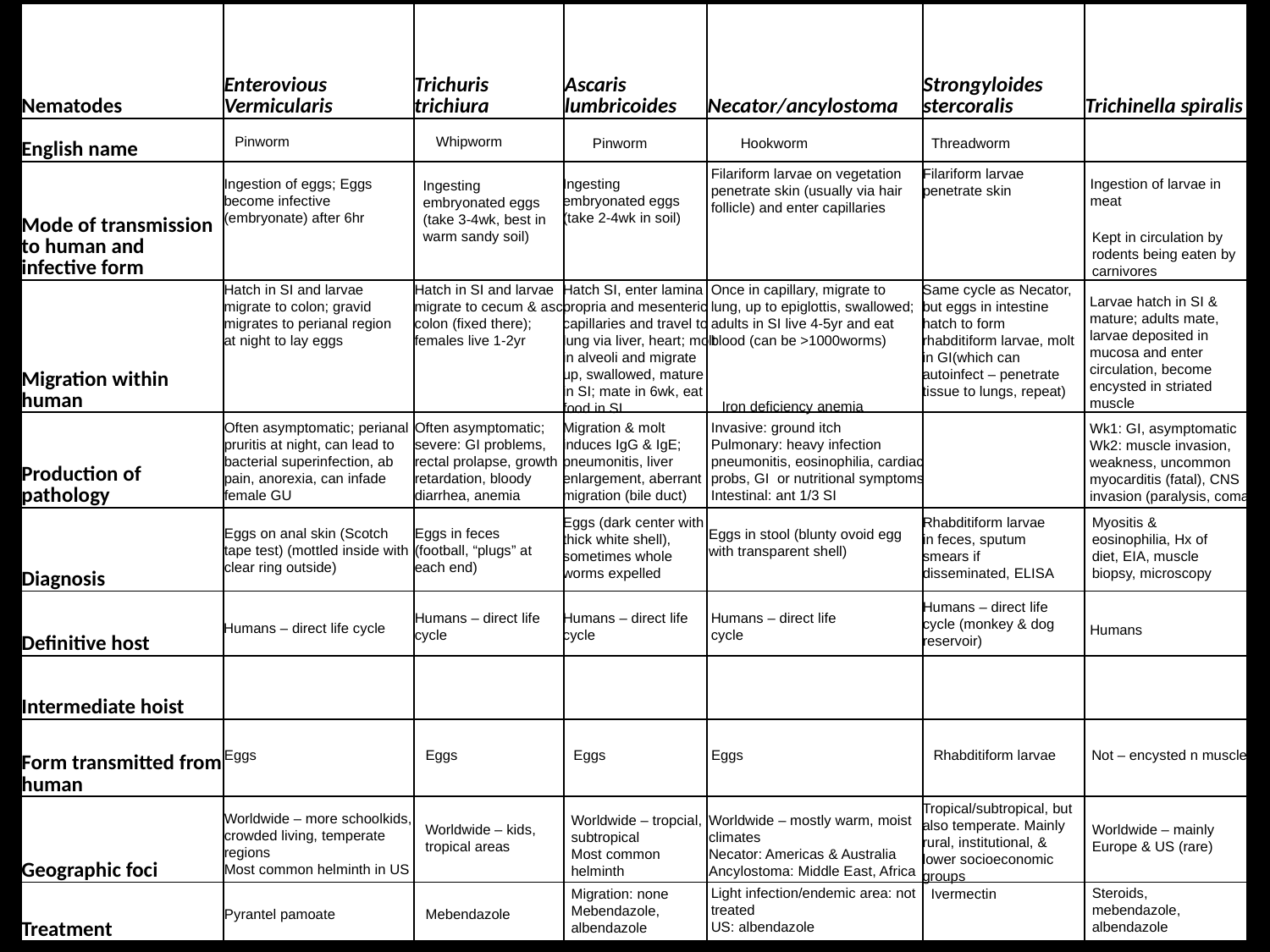

| Nematodes | Enterovious Vermicularis | Trichuris trichiura | Ascaris lumbricoides | Necator/ancylostoma | Strongyloides stercoralis | Trichinella spiralis |
| --- | --- | --- | --- | --- | --- | --- |
| English name |  |  |  |  |  |  |
| Mode of transmission to human and infective form |  |  |  |  |  |  |
| Migration within human |  |  |  |  |  |  |
| Production of pathology |  |  |  |  |  |  |
| Diagnosis |  |  |  |  |  |  |
| Definitive host |  |  |  |  |  |  |
| Intermediate hoist |  |  |  |  |  |  |
| Form transmitted from human |  |  |  |  |  |  |
| Geographic foci |  |  |  |  |  |  |
| Treatment |  |  |  |  |  |  |
Pinworm
Whipworm
Pinworm
Hookworm
Threadworm
Filariform larvae on vegetation penetrate skin (usually via hair follicle) and enter capillaries
Filariform larvae penetrate skin
Ingestion of eggs; Eggs become infective (embryonate) after 6hr
Ingesting embryonated eggs (take 2-4wk in soil)
Ingestion of larvae in meat
Ingesting embryonated eggs (take 3-4wk, best in warm sandy soil)
Kept in circulation by rodents being eaten by carnivores
Hatch in SI and larvae migrate to colon; gravid migrates to perianal region at night to lay eggs
Hatch in SI and larvae migrate to cecum & asc. colon (fixed there); females live 1-2yr
Hatch SI, enter lamina propria and mesenteric capillaries and travel to lung via liver, heart; molt in alveoli and migrate up, swallowed, mature in SI; mate in 6wk, eat food in SI
Once in capillary, migrate to lung, up to epiglottis, swallowed; adults in SI live 4-5yr and eat blood (can be >1000worms)
Same cycle as Necator, but eggs in intestine hatch to form rhabditiform larvae, molt in GI(which can autoinfect – penetrate tissue to lungs, repeat)
Larvae hatch in SI & mature; adults mate, larvae deposited in mucosa and enter circulation, become encysted in striated muscle
Iron deficiency anemia
Often asymptomatic; perianal pruritis at night, can lead to bacterial superinfection, ab pain, anorexia, can infade female GU
Often asymptomatic; severe: GI problems, rectal prolapse, growth retardation, bloody diarrhea, anemia
Migration & molt induces IgG & IgE; pneumonitis, liver enlargement, aberrant migration (bile duct)
Invasive: ground itch
Pulmonary: heavy infection pneumonitis, eosinophilia, cardiac probs, GI  or nutritional symptoms
Intestinal: ant 1/3 SI
Wk1: GI, asymptomatic
Wk2: muscle invasion, weakness, uncommon myocarditis (fatal), CNS invasion (paralysis, coma)
Eggs (dark center with thick white shell), sometimes whole worms expelled
Rhabditiform larvae in feces, sputum smears if disseminated, ELISA
Myositis & eosinophilia, Hx of diet, EIA, muscle biopsy, microscopy
Eggs on anal skin (Scotch tape test) (mottled inside with clear ring outside)
Eggs in feces (football, “plugs” at each end)
Eggs in stool (blunty ovoid egg with transparent shell)
Humans – direct life cycle (monkey & dog reservoir)
Humans – direct life cycle
Humans – direct life cycle
Humans – direct life cycle
Humans – direct life cycle
Humans
Eggs
Eggs
Eggs
Eggs
Rhabditiform larvae
Not – encysted n muscle
Tropical/subtropical, but also temperate. Mainly rural, institutional, & lower socioeconomic groups
Worldwide – more schoolkids, crowded living, temperate regions
Most common helminth in US
Worldwide – tropcial, subtropical
Most common helminth
Worldwide – mostly warm, moist climates
Necator: Americas & Australia
Ancylostoma: Middle East, Africa
Worldwide – kids, tropical areas
Worldwide – mainly Europe & US (rare)
Light infection/endemic area: not treated
US: albendazole
Steroids, mebendazole, albendazole
Migration: none
Mebendazole, albendazole
Ivermectin
Pyrantel pamoate
Mebendazole